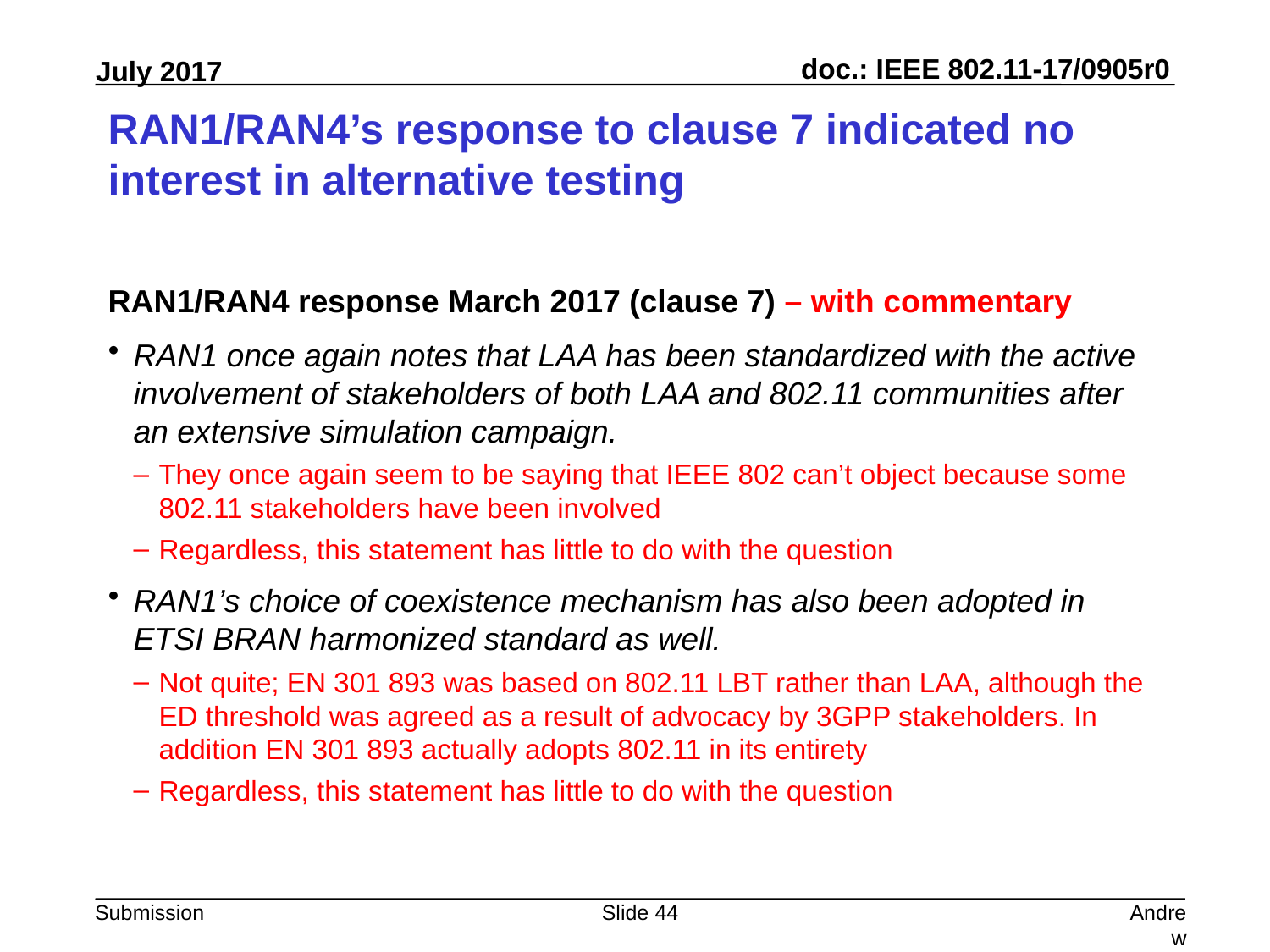

# RAN1/RAN4’s response to clause 7 indicated no interest in alternative testing
RAN1/RAN4 response March 2017 (clause 7) – with commentary
RAN1 once again notes that LAA has been standardized with the active involvement of stakeholders of both LAA and 802.11 communities after an extensive simulation campaign.
They once again seem to be saying that IEEE 802 can’t object because some 802.11 stakeholders have been involved
Regardless, this statement has little to do with the question
RAN1’s choice of coexistence mechanism has also been adopted in ETSI BRAN harmonized standard as well.
Not quite; EN 301 893 was based on 802.11 LBT rather than LAA, although the ED threshold was agreed as a result of advocacy by 3GPP stakeholders. In addition EN 301 893 actually adopts 802.11 in its entirety
Regardless, this statement has little to do with the question
Slide 44
Andrew Myles, Cisco